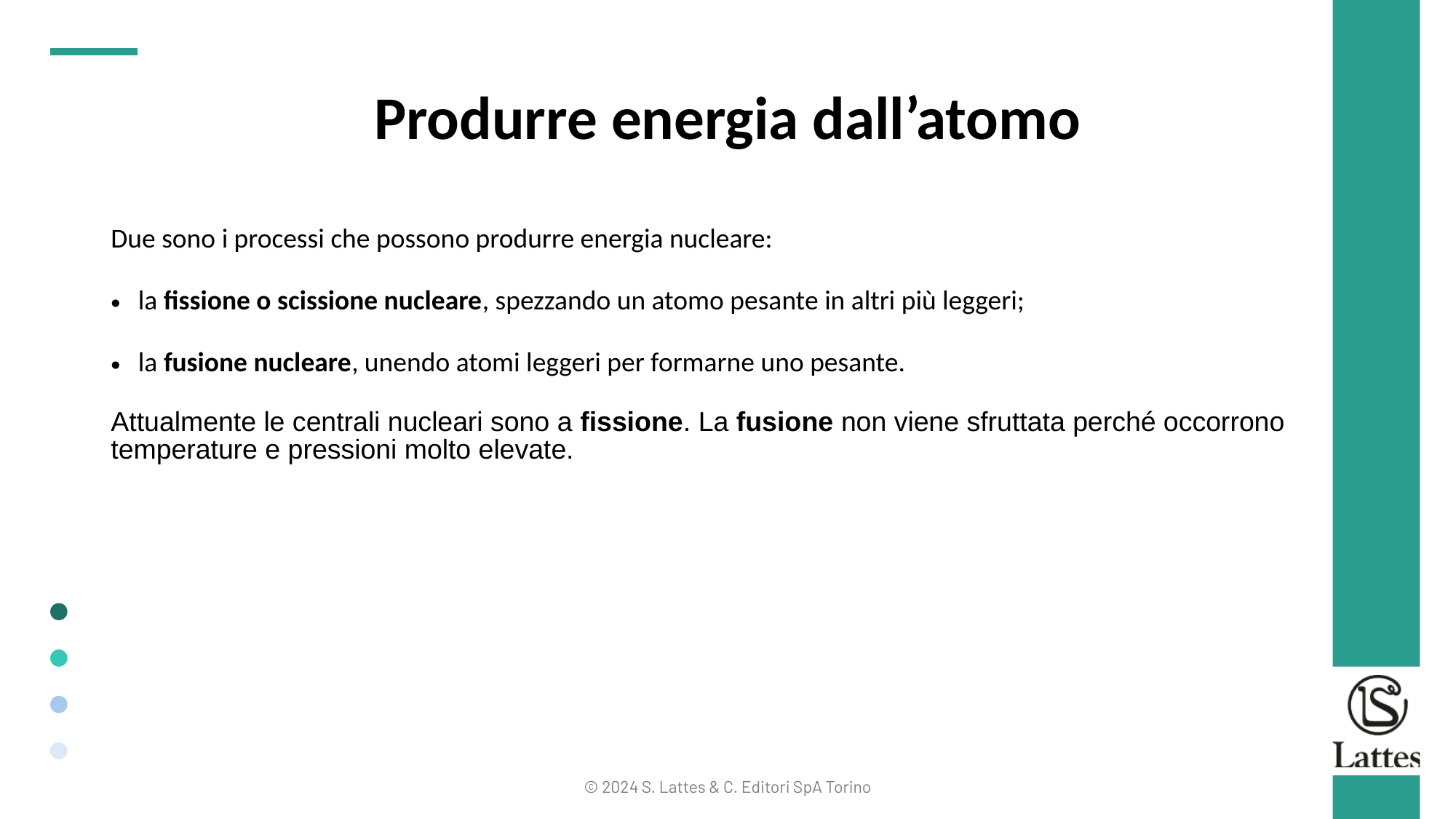

Produrre energia dall’atomo
Due sono i processi che possono produrre energia nucleare:
la fissione o scissione nucleare, spezzando un atomo pesante in altri più leggeri;
la fusione nucleare, unendo atomi leggeri per formarne uno pesante.
Attualmente le centrali nucleari sono a fissione. La fusione non viene sfruttata perché occorrono temperature e pressioni molto elevate.